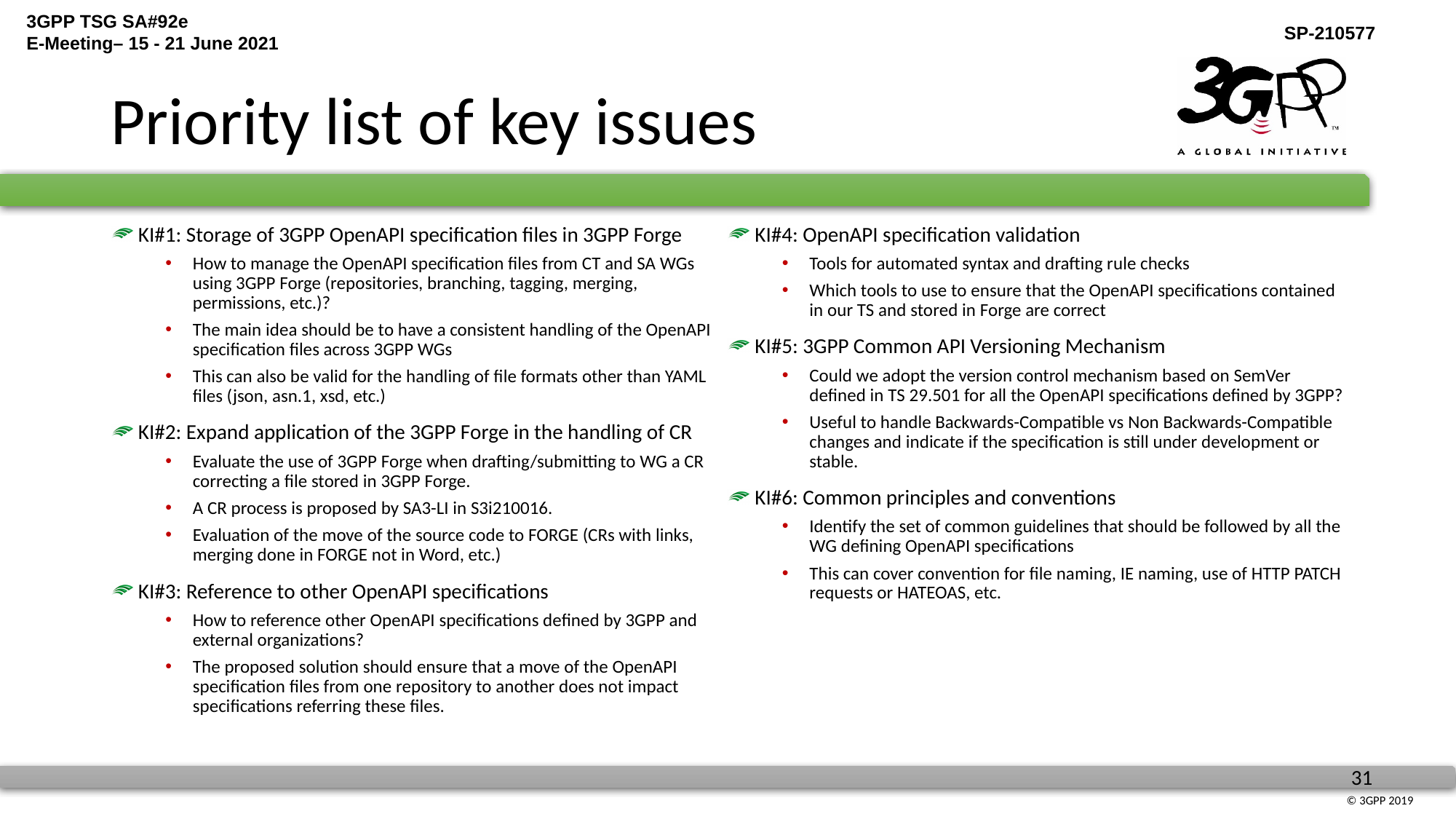

# Priority list of key issues
KI#1: Storage of 3GPP OpenAPI specification files in 3GPP Forge
How to manage the OpenAPI specification files from CT and SA WGs using 3GPP Forge (repositories, branching, tagging, merging, permissions, etc.)?
The main idea should be to have a consistent handling of the OpenAPI specification files across 3GPP WGs
This can also be valid for the handling of file formats other than YAML files (json, asn.1, xsd, etc.)
KI#2: Expand application of the 3GPP Forge in the handling of CR
Evaluate the use of 3GPP Forge when drafting/submitting to WG a CR correcting a file stored in 3GPP Forge.
A CR process is proposed by SA3-LI in S3i210016.
Evaluation of the move of the source code to FORGE (CRs with links, merging done in FORGE not in Word, etc.)
KI#3: Reference to other OpenAPI specifications
How to reference other OpenAPI specifications defined by 3GPP and external organizations?
The proposed solution should ensure that a move of the OpenAPI specification files from one repository to another does not impact specifications referring these files.
KI#4: OpenAPI specification validation
Tools for automated syntax and drafting rule checks
Which tools to use to ensure that the OpenAPI specifications contained in our TS and stored in Forge are correct
KI#5: 3GPP Common API Versioning Mechanism
Could we adopt the version control mechanism based on SemVer defined in TS 29.501 for all the OpenAPI specifications defined by 3GPP?
Useful to handle Backwards-Compatible vs Non Backwards-Compatible changes and indicate if the specification is still under development or stable.
KI#6: Common principles and conventions
Identify the set of common guidelines that should be followed by all the WG defining OpenAPI specifications
This can cover convention for file naming, IE naming, use of HTTP PATCH requests or HATEOAS, etc.